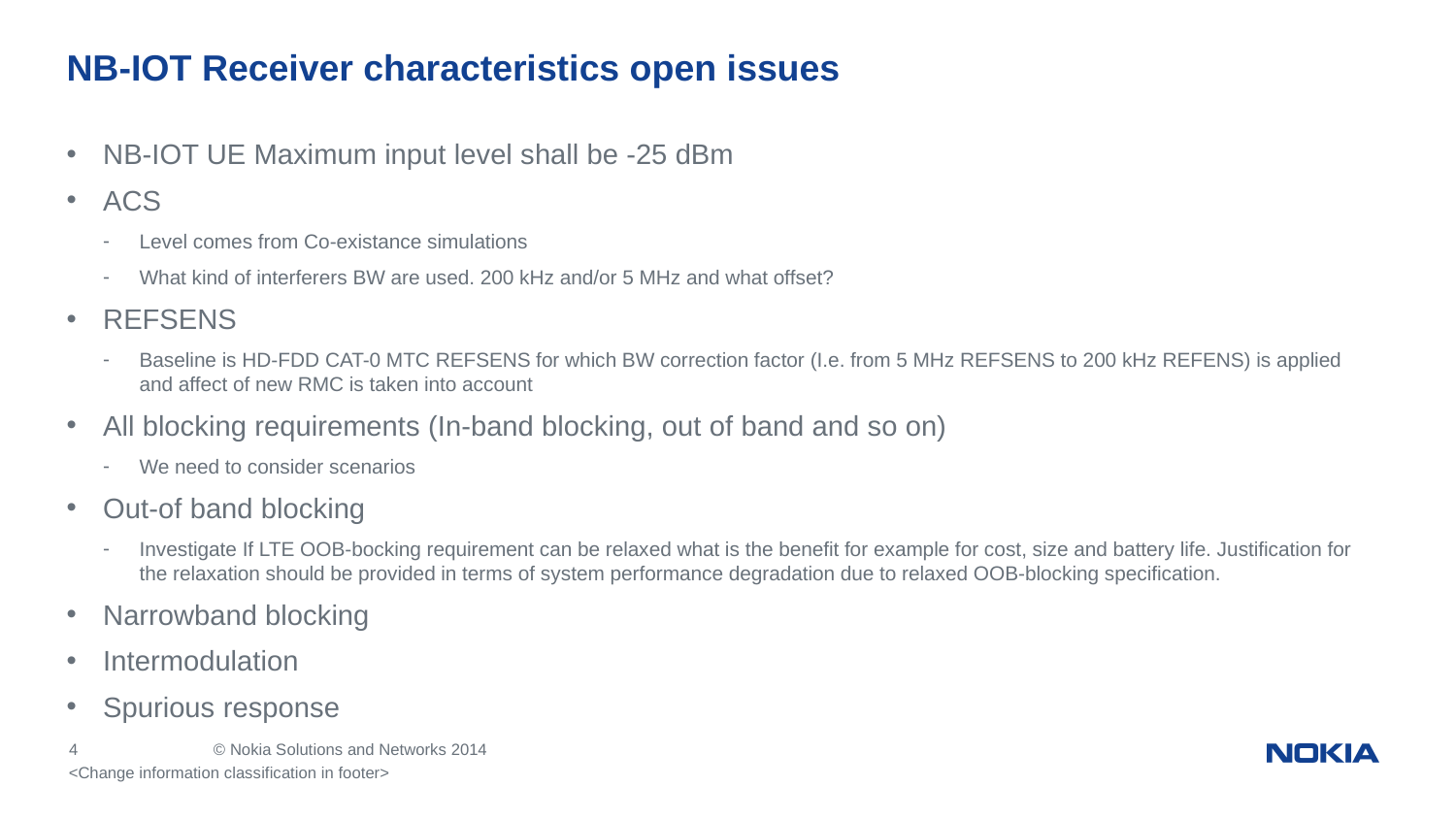

# NB-IOT Receiver characteristics open issues
NB-IOT UE Maximum input level shall be -25 dBm
ACS
Level comes from Co-existance simulations
What kind of interferers BW are used. 200 kHz and/or 5 MHz and what offset?
REFSENS
Baseline is HD-FDD CAT-0 MTC REFSENS for which BW correction factor (I.e. from 5 MHz REFSENS to 200 kHz REFENS) is applied and affect of new RMC is taken into account
All blocking requirements (In-band blocking, out of band and so on)
We need to consider scenarios
Out-of band blocking
Investigate If LTE OOB-bocking requirement can be relaxed what is the benefit for example for cost, size and battery life. Justification for the relaxation should be provided in terms of system performance degradation due to relaxed OOB-blocking specification.
Narrowband blocking
Intermodulation
Spurious response

<Change information classification in footer>